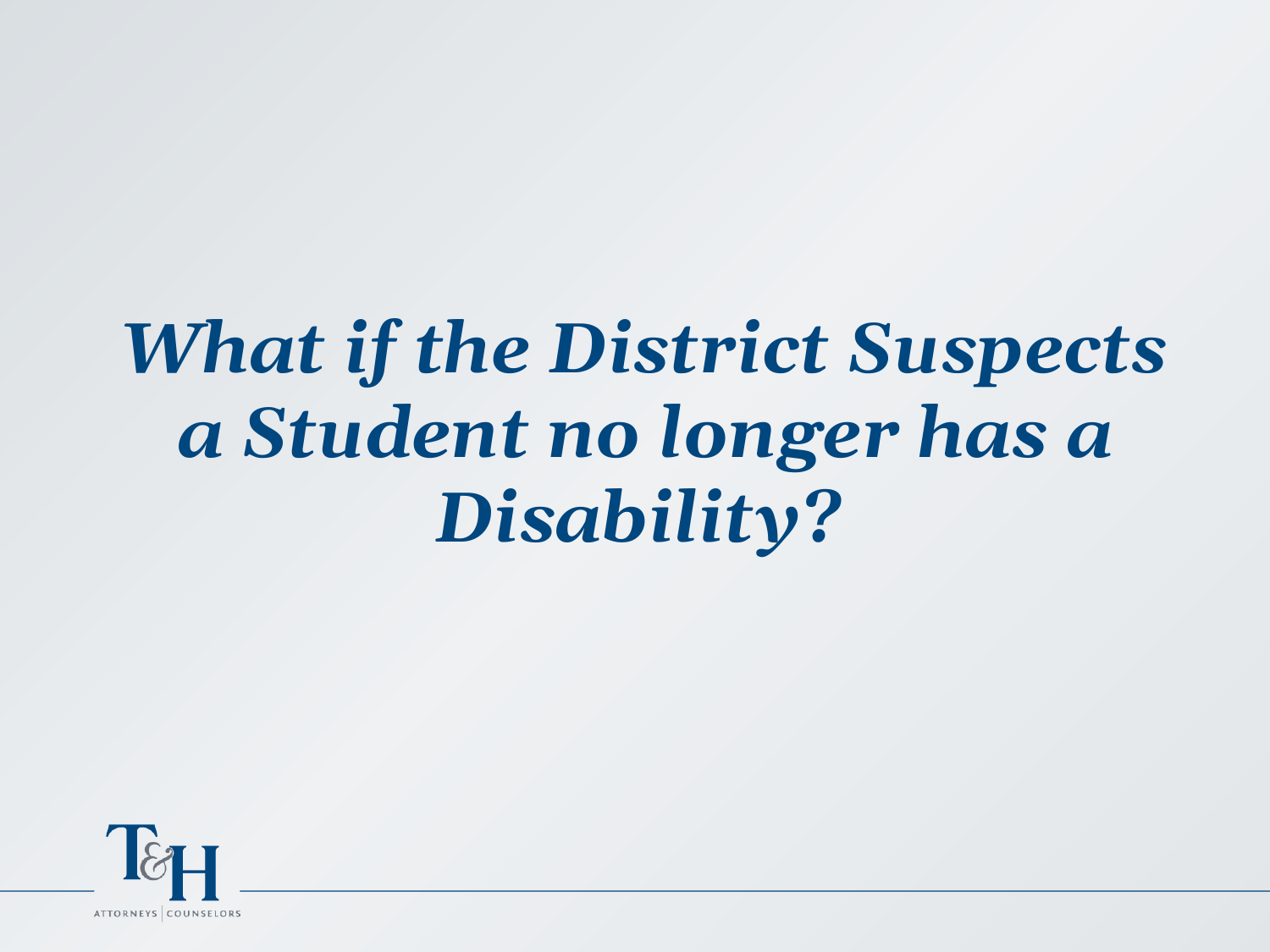

What if the District Suspects a Student no longer has a Disability?